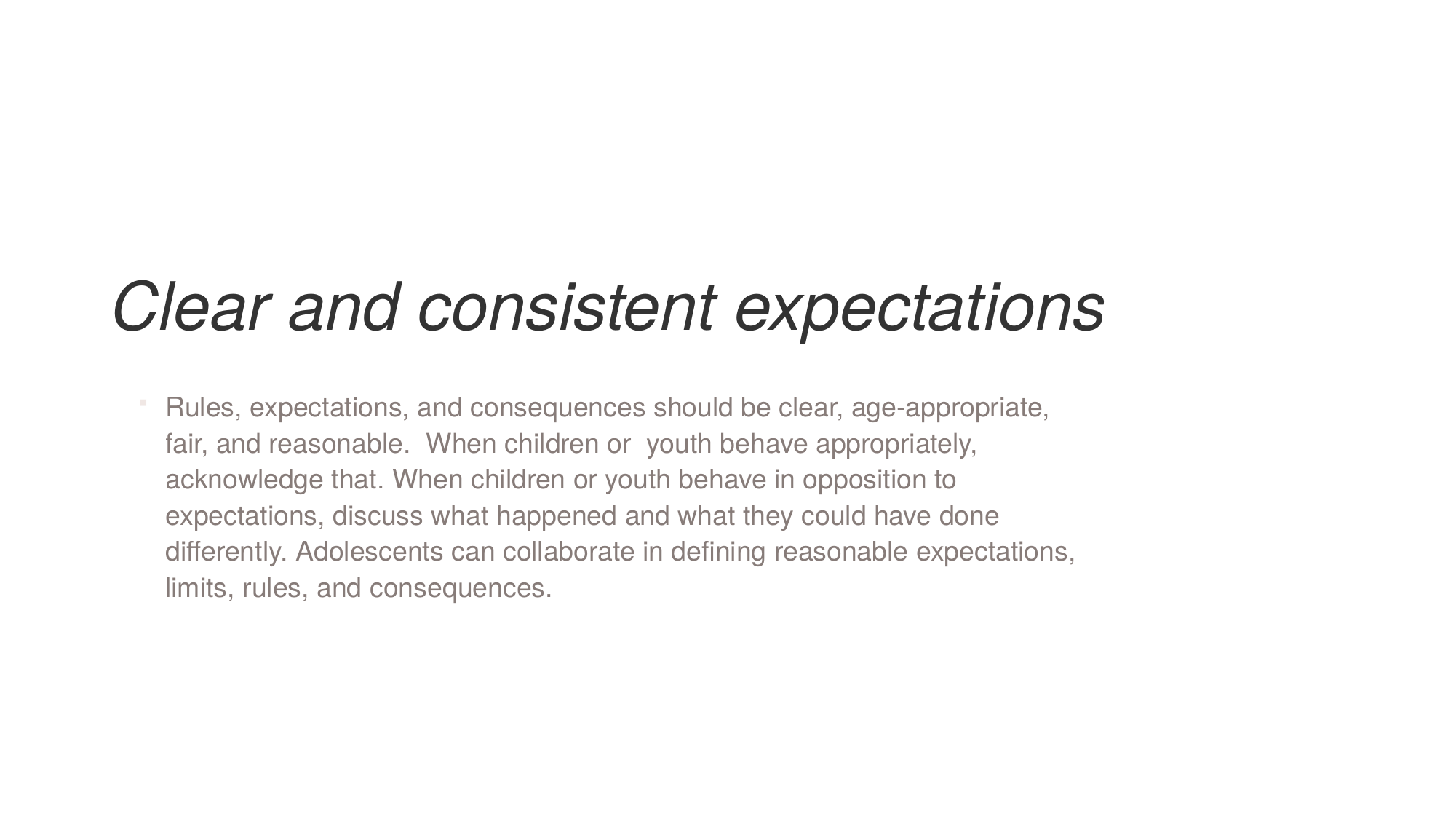

# Clear and consistent expectations
Rules, expectations, and consequences should be clear, age-appropriate, fair, and reasonable.  When children or  youth behave appropriately, acknowledge that. When children or youth behave in opposition to expectations, discuss what happened and what they could have done differently. Adolescents can collaborate in defining reasonable expectations, limits, rules, and consequences.